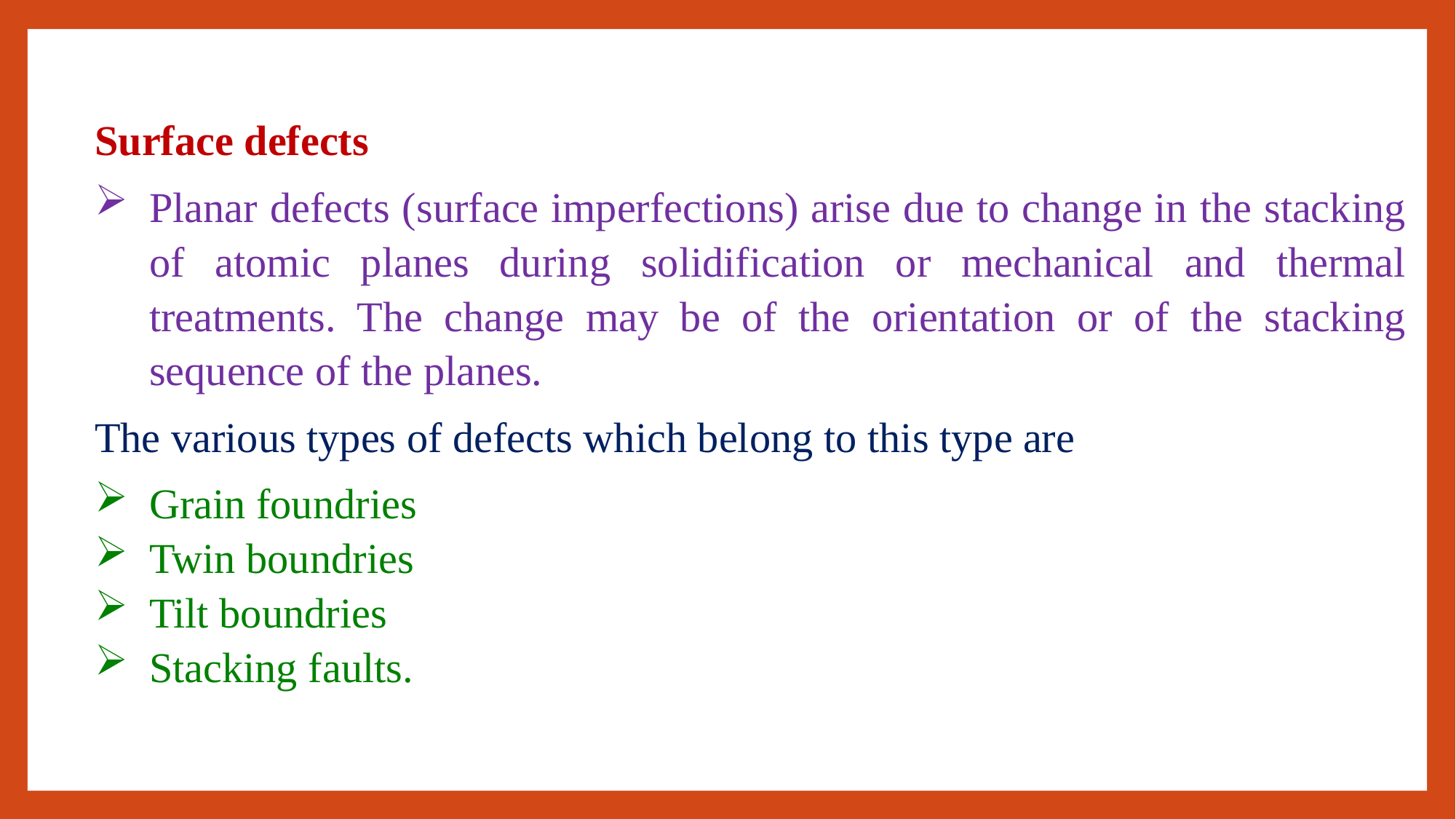

Surface defects
Planar defects (surface imperfections) arise due to change in the stacking of atomic planes during solidification or mechanical and thermal treatments. The change may be of the orientation or of the stacking sequence of the planes.
The various types of defects which belong to this type are
Grain foundries
Twin boundries
Tilt boundries
Stacking faults.